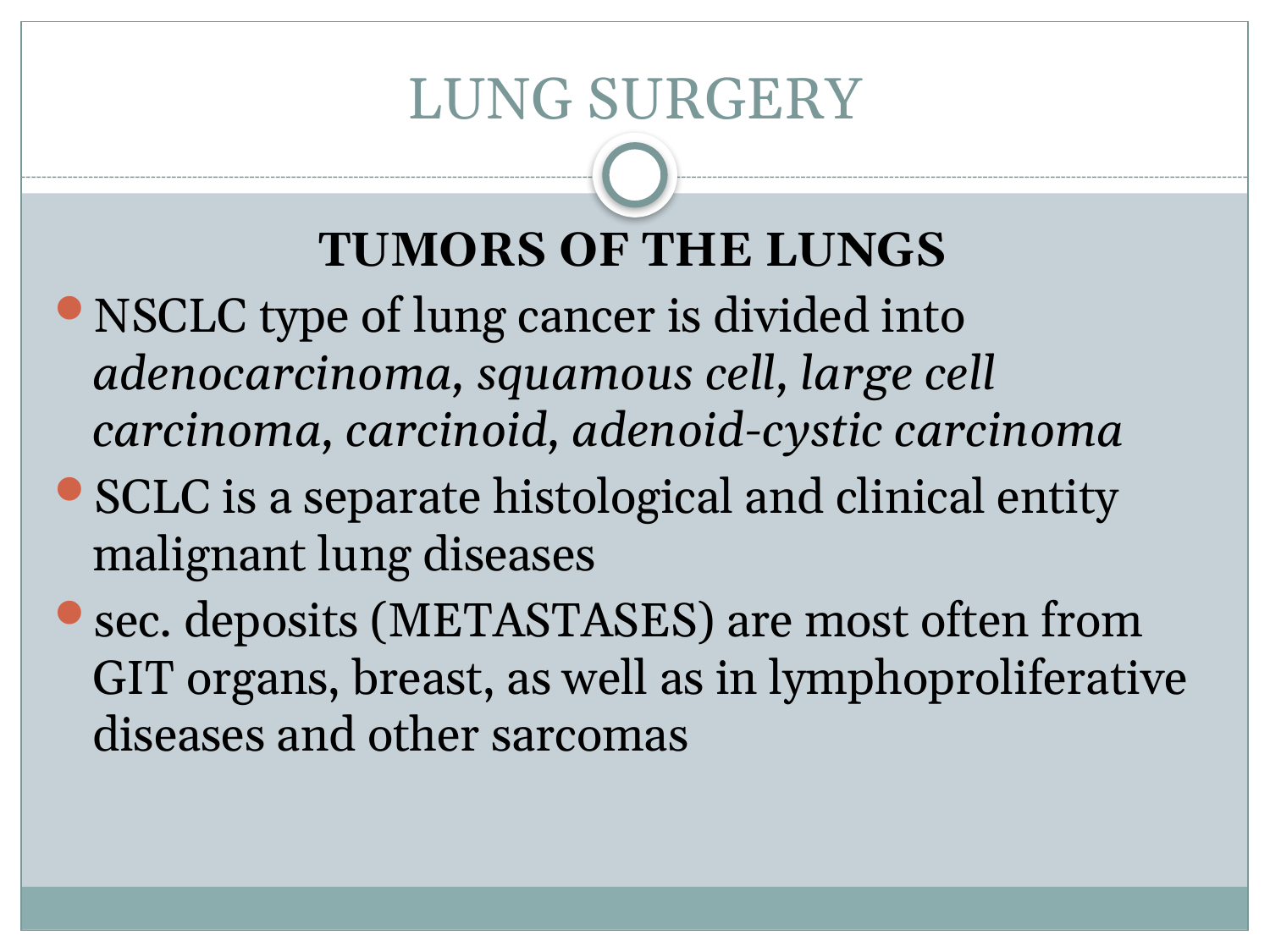

# LUNG SURGERY
TUMORS OF THE LUNGS
NSCLC type of lung cancer is divided into adenocarcinoma, squamous cell, large cell carcinoma, carcinoid, adenoid-cystic carcinoma
SCLC is a separate histological and clinical entity malignant lung diseases
sec. deposits (METASTASES) are most often from GIT organs, breast, as well as in lymphoproliferative diseases and other sarcomas